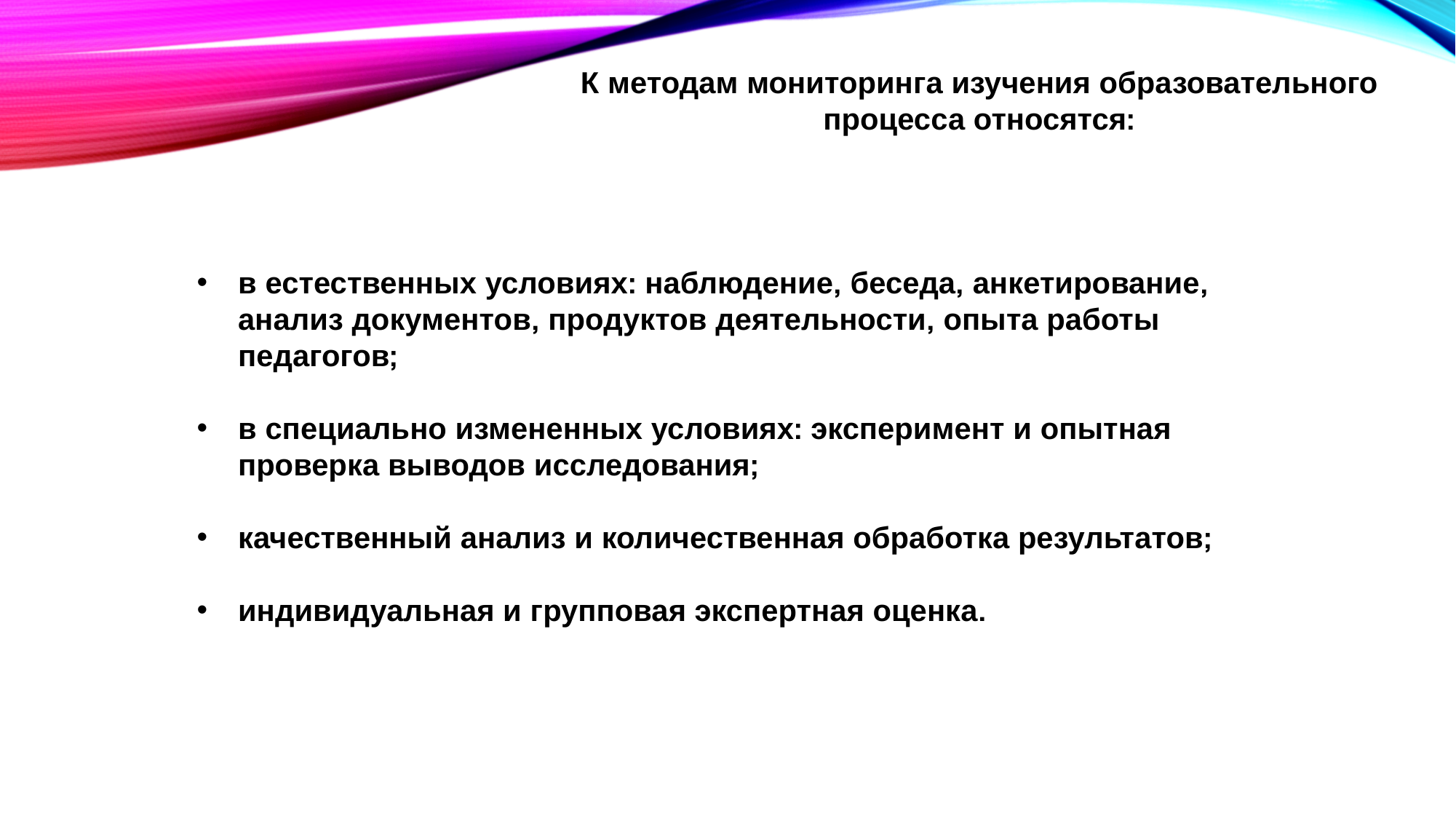

К методам мониторинга изучения образовательного процесса относятся:
в естественных условиях: наблюдение, беседа, анкетирование, анализ документов, продуктов деятельности, опыта работы педагогов;

в специально измененных условиях: эксперимент и опытная проверка выводов исследования;

качественный анализ и количественная обработка результатов;

индивидуальная и групповая экспертная оценка.